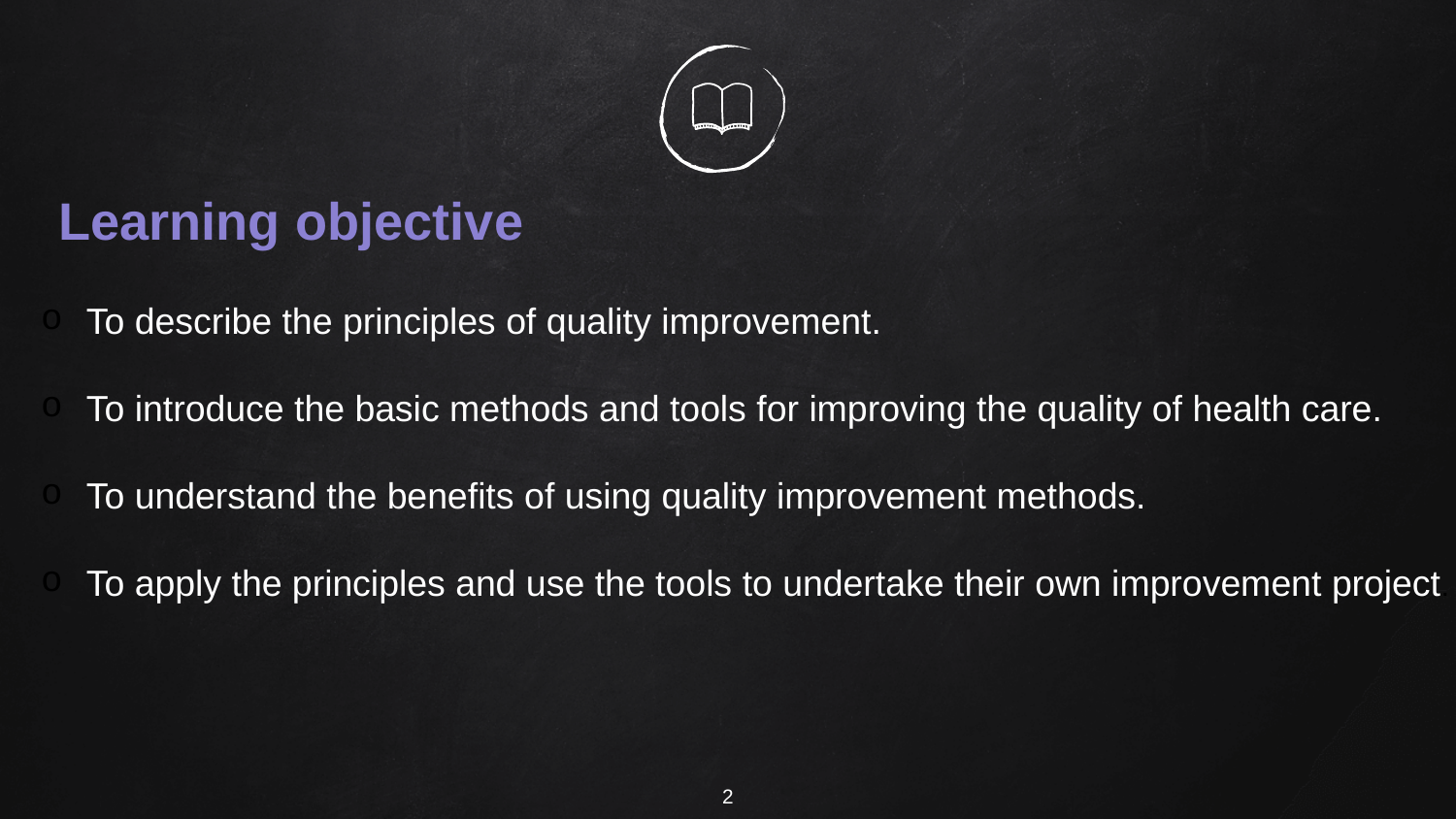

# Learning objective
To describe the principles of quality improvement.

To introduce the basic methods and tools for improving the quality of health care.

To understand the benefits of using quality improvement methods.

To apply the principles and use the tools to undertake their own improvement project.
2